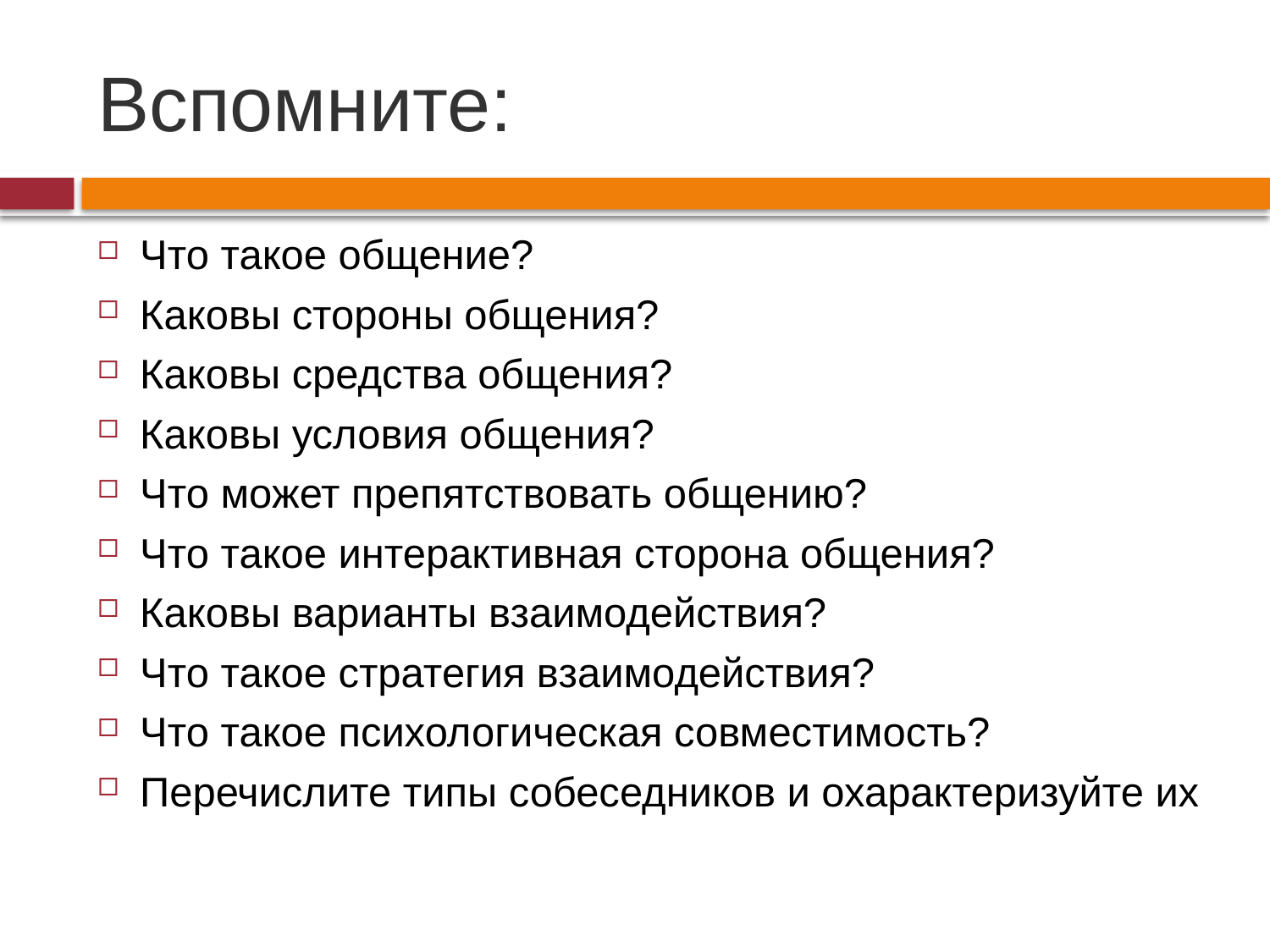

# Вспомните:
Что такое общение?
Каковы стороны общения?
Каковы средства общения?
Каковы условия общения?
Что может препятствовать общению?
Что такое интерактивная сторона общения?
Каковы варианты взаимодействия?
Что такое стратегия взаимодействия?
Что такое психологическая совместимость?
Перечислите типы собеседников и охарактеризуйте их